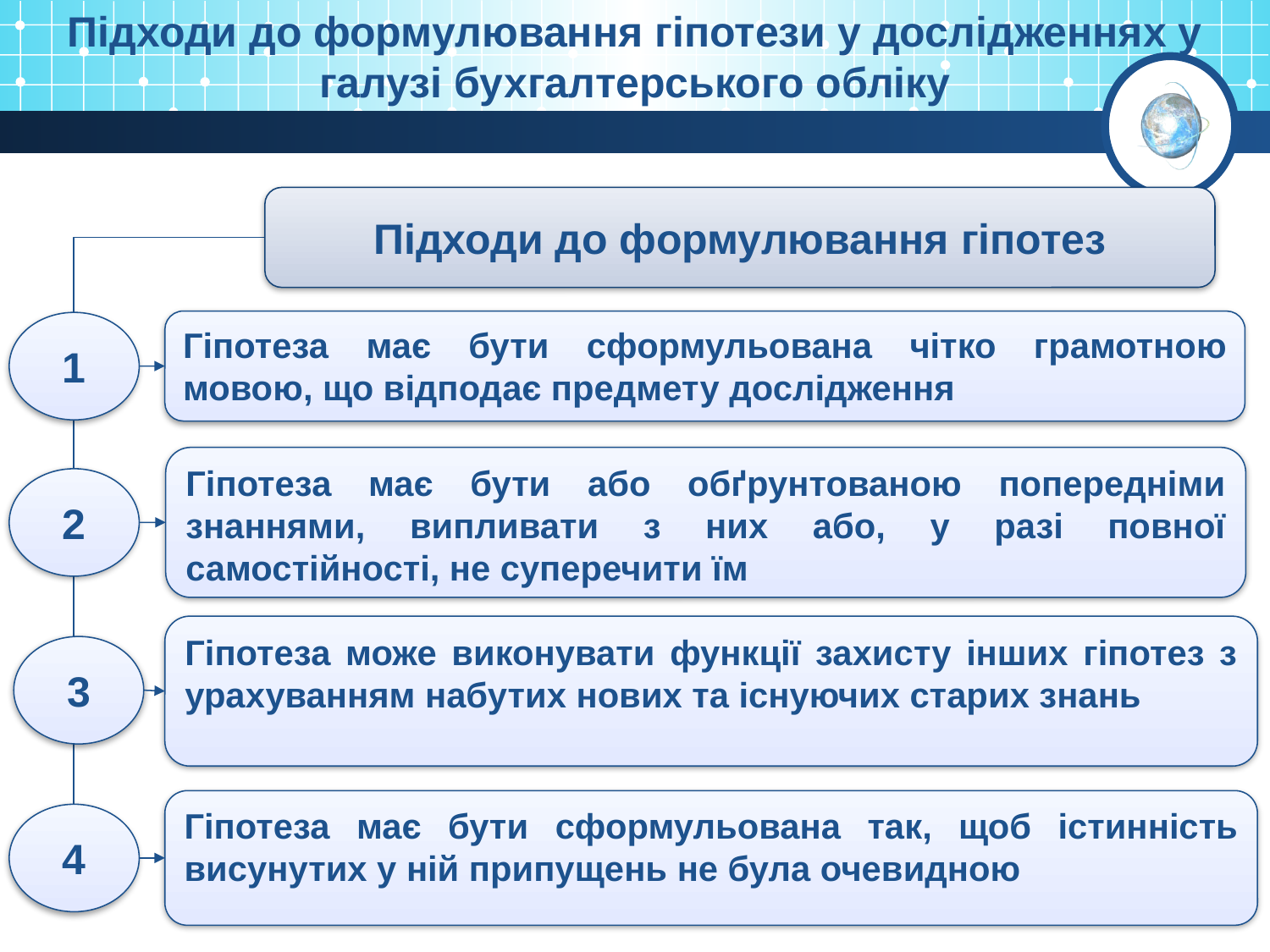

Підходи до формулювання гіпотези у дослідженнях у галузі бухгалтерського обліку
Підходи до формулювання гіпотез
Гіпотеза має бути сформульована чітко грамотною мовою, що відподає предмету дослідження
1
Гіпотеза має бути або обґрунтованою попередніми знаннями, випливати з них або, у разі повної самостійності, не суперечити їм
2
Гіпотеза може виконувати функції захисту інших гіпотез з урахуванням набутих нових та існуючих старих знань
3
Гіпотеза має бути сформульована так, щоб істинність висунутих у ній припущень не була очевидною
4